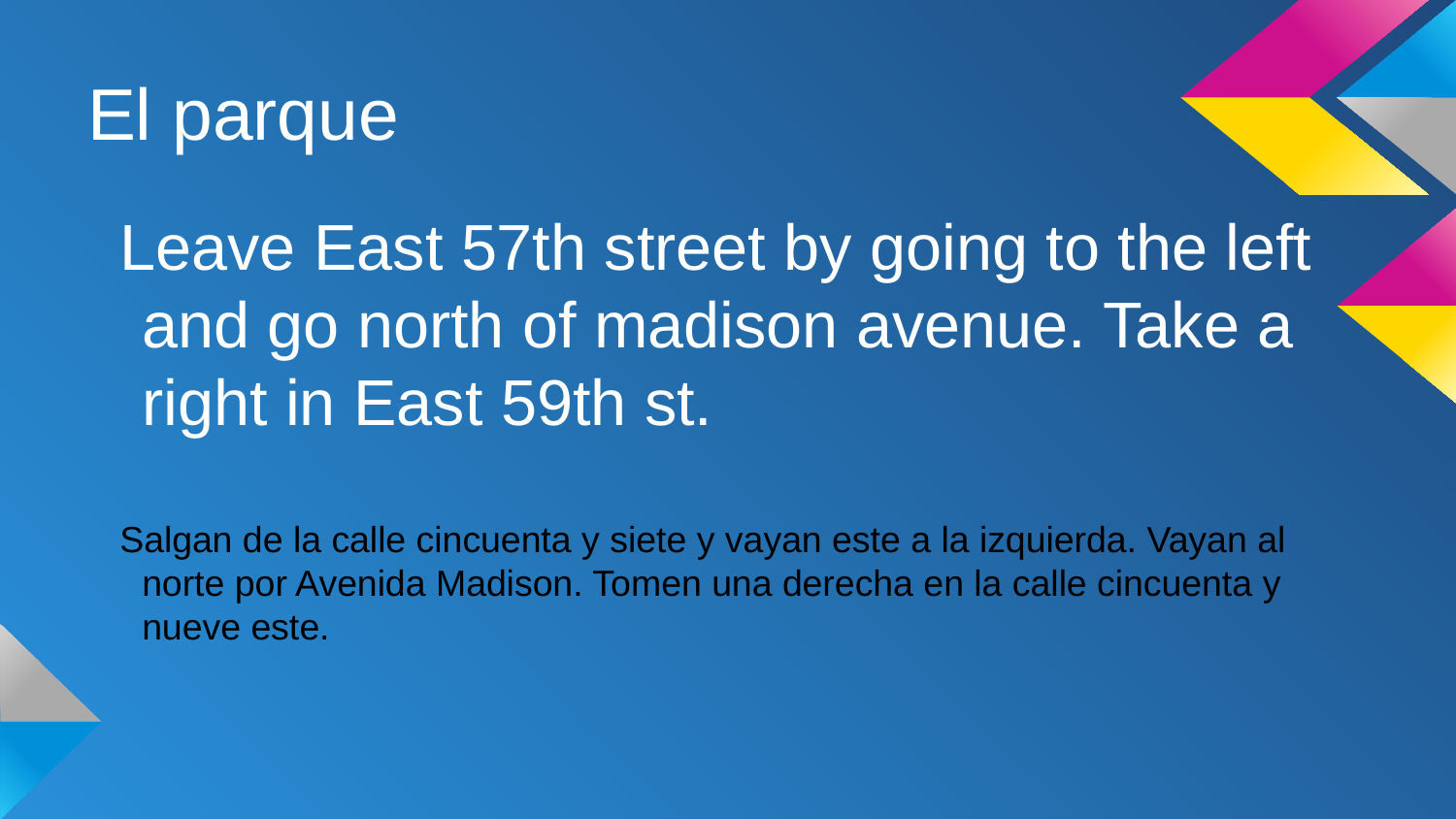

# El parque
Leave East 57th street by going to the left and go north of madison avenue. Take a right in East 59th st.

Salgan de la calle cincuenta y siete y vayan este a la izquierda. Vayan al norte por Avenida Madison. Tomen una derecha en la calle cincuenta y nueve este.